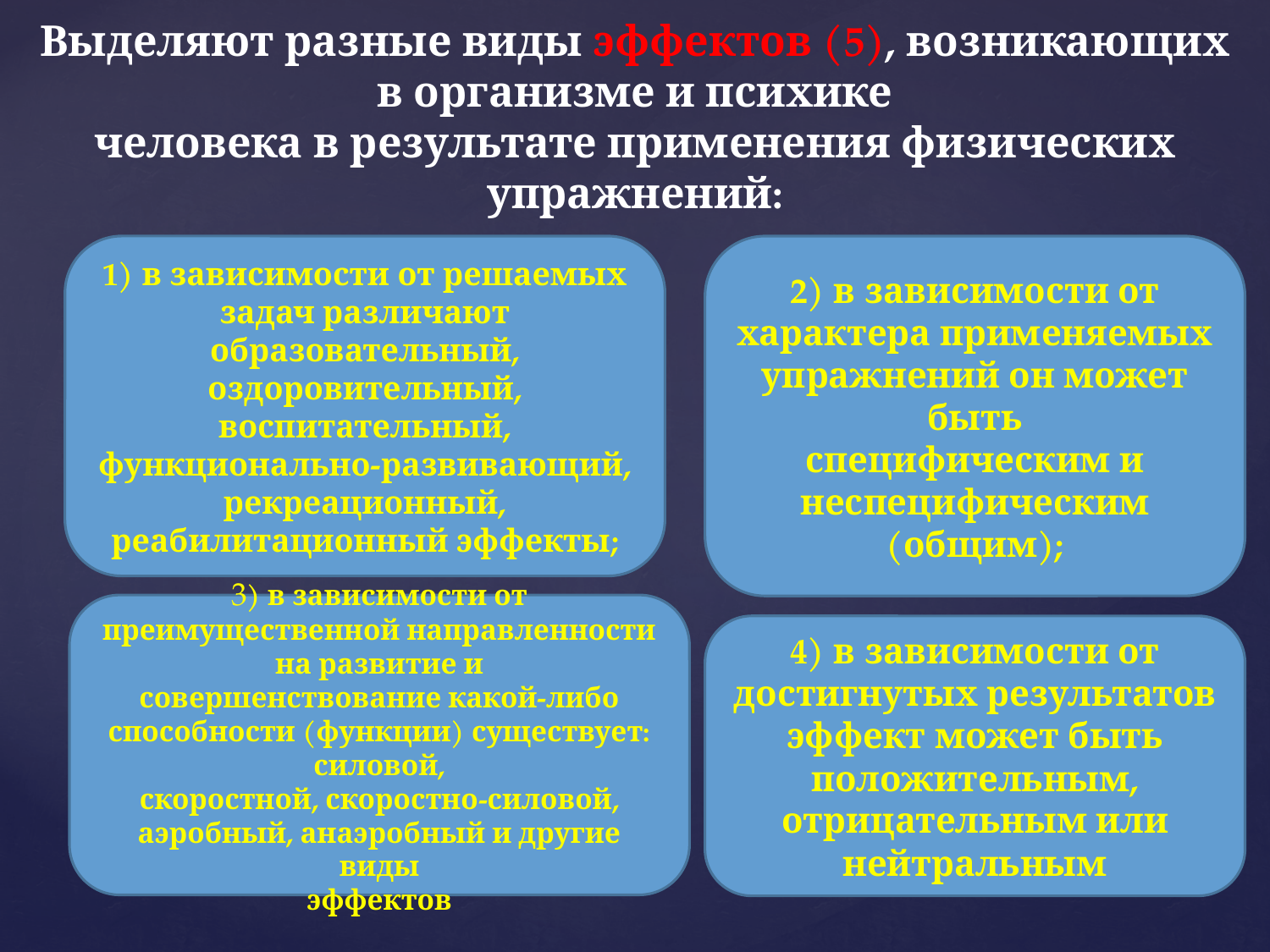

# Выделяют разные виды эффектов (5), возникающих в организме и психике человека в результате применения физических упражнений:
1) в зависимости от решаемых задач различают образовательный, оздоровительный,
воспитательный, функционально-развивающий, рекреационный,
реабилитационный эффекты;
2) в зависимости от характера применяемых упражнений он может быть
специфическим и неспецифическим (общим);
3) в зависимости от преимущественной направленности на развитие и
совершенствование какой-либо способности (функции) существует: силовой,
скоростной, скоростно-силовой, аэробный, анаэробный и другие виды
эффектов
4) в зависимости от достигнутых результатов эффект может быть положительным,
отрицательным или нейтральным